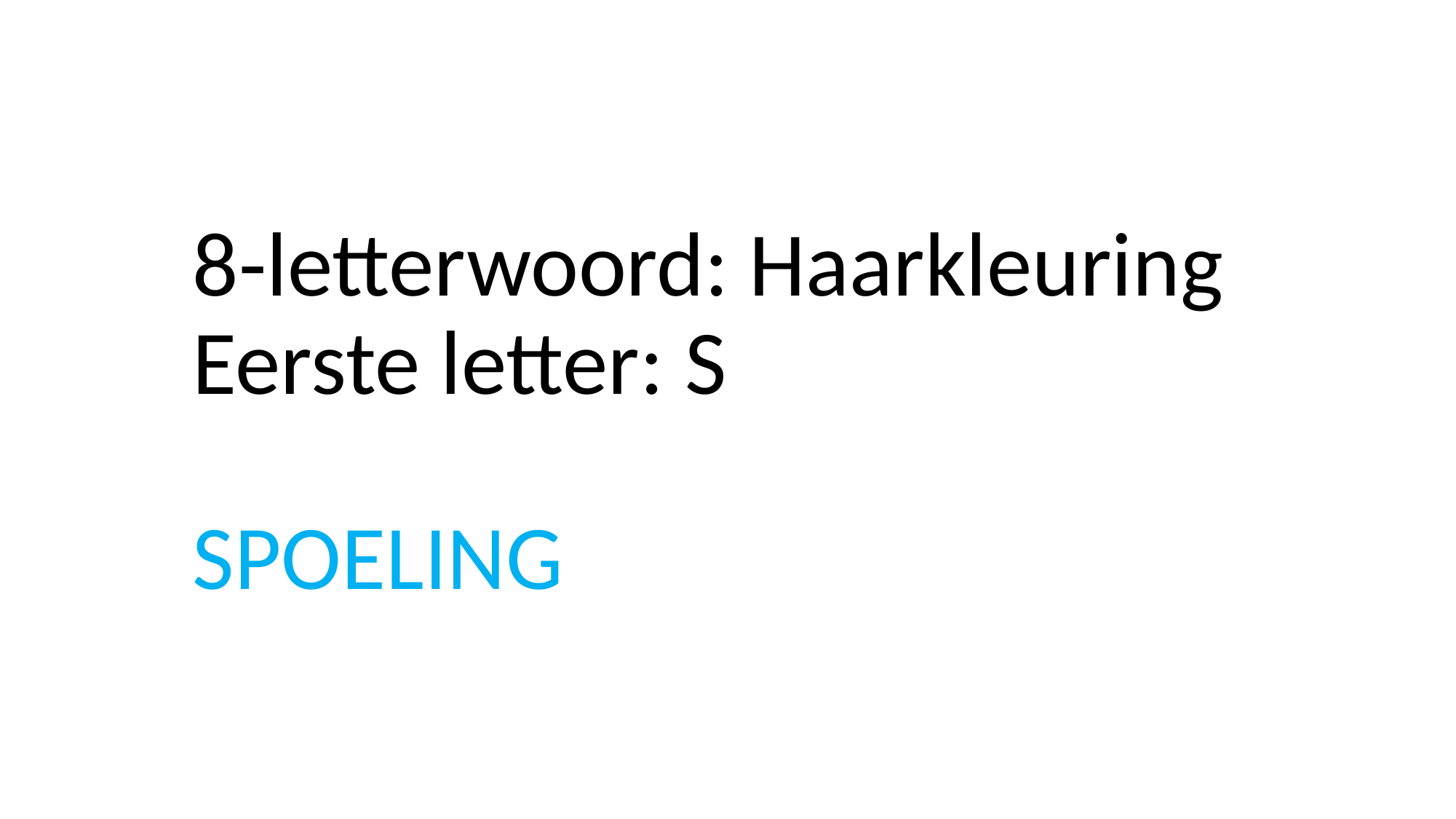

# 8-letterwoord: Haarkleuring Eerste letter: S
SPOELING